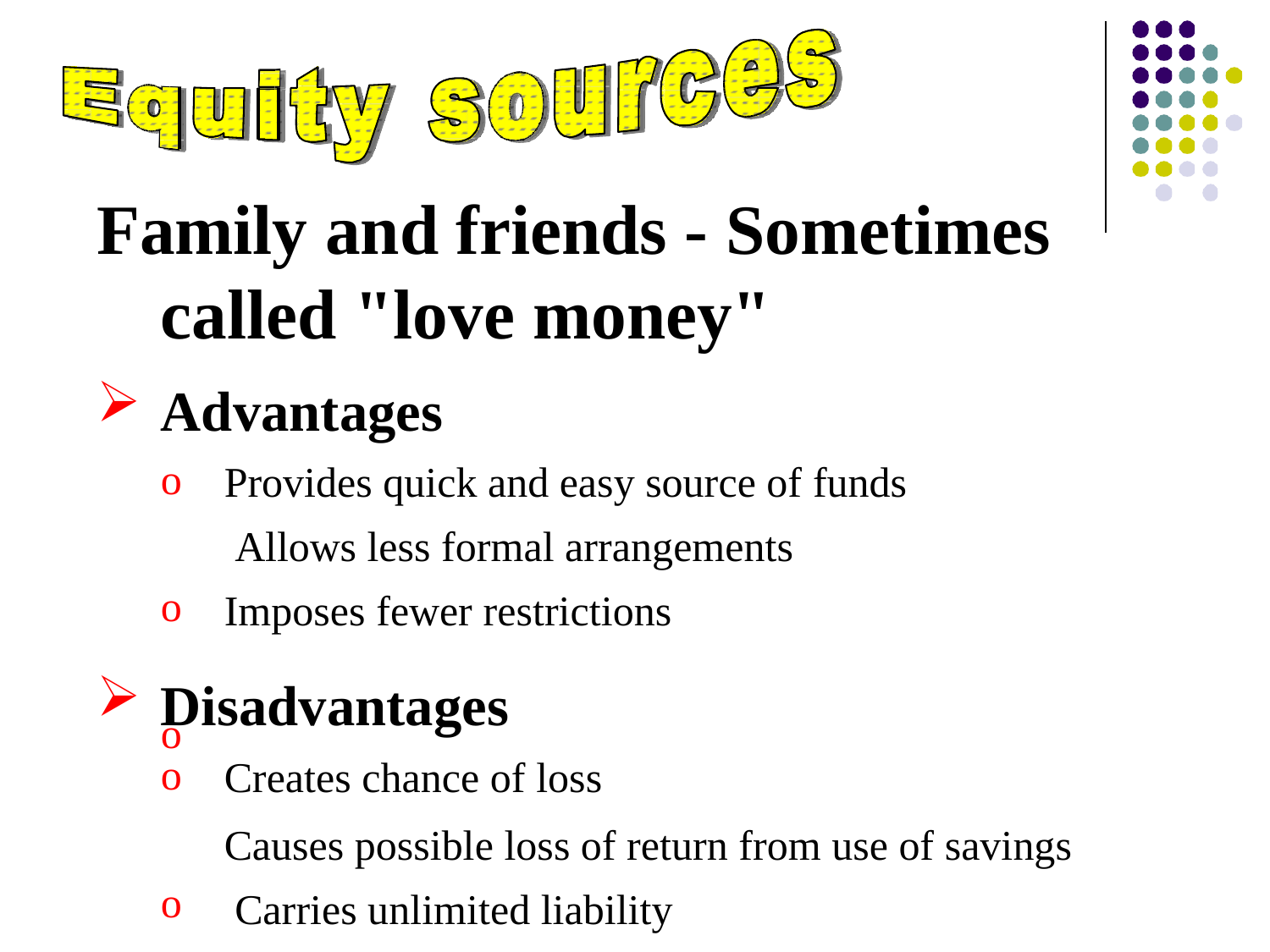

# Family and friends - Sometimes  called "love money"
Advantages
o  o  o
Provides quick and easy source of funds  Allows less formal arrangements  Imposes fewer restrictions
Disadvantages
o  o  o
Creates chance of loss
Causes possible loss of return from use of savings  Carries unlimited liability